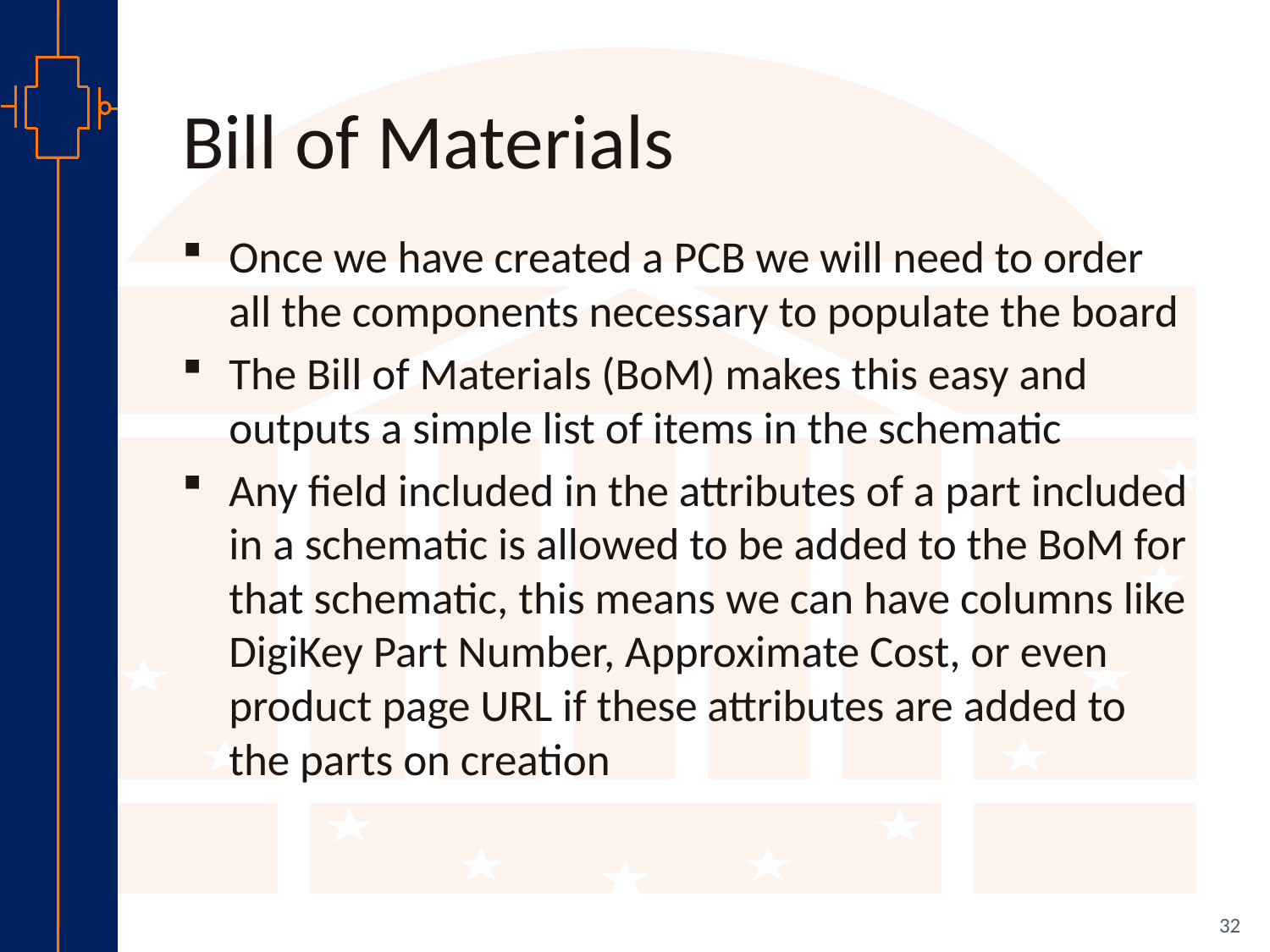

# Bill of Materials
Once we have created a PCB we will need to order all the components necessary to populate the board
The Bill of Materials (BoM) makes this easy and outputs a simple list of items in the schematic
Any field included in the attributes of a part included in a schematic is allowed to be added to the BoM for that schematic, this means we can have columns like DigiKey Part Number, Approximate Cost, or even product page URL if these attributes are added to the parts on creation
32